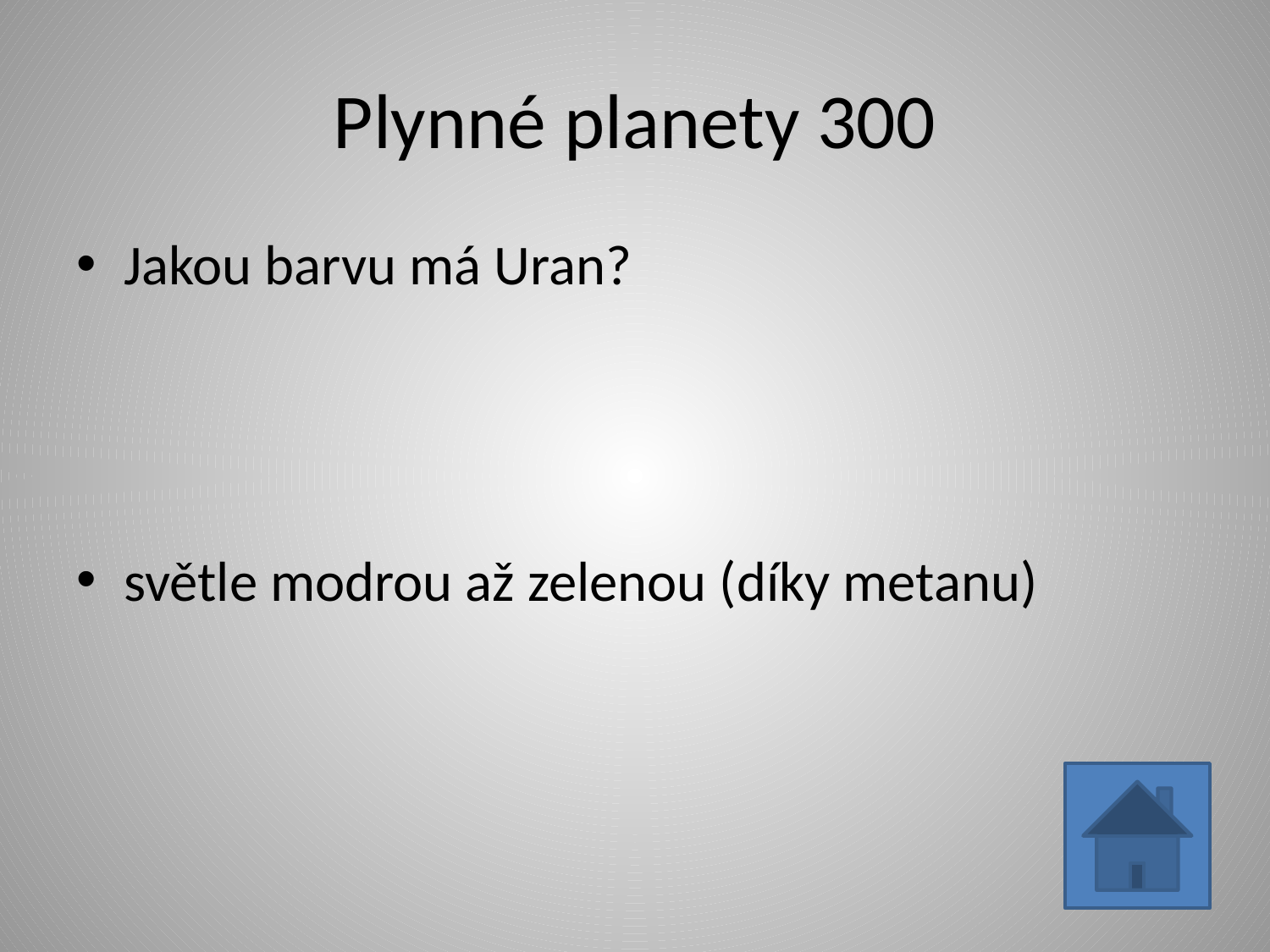

# Plynné planety 300
Jakou barvu má Uran?

světle modrou až zelenou (díky metanu)